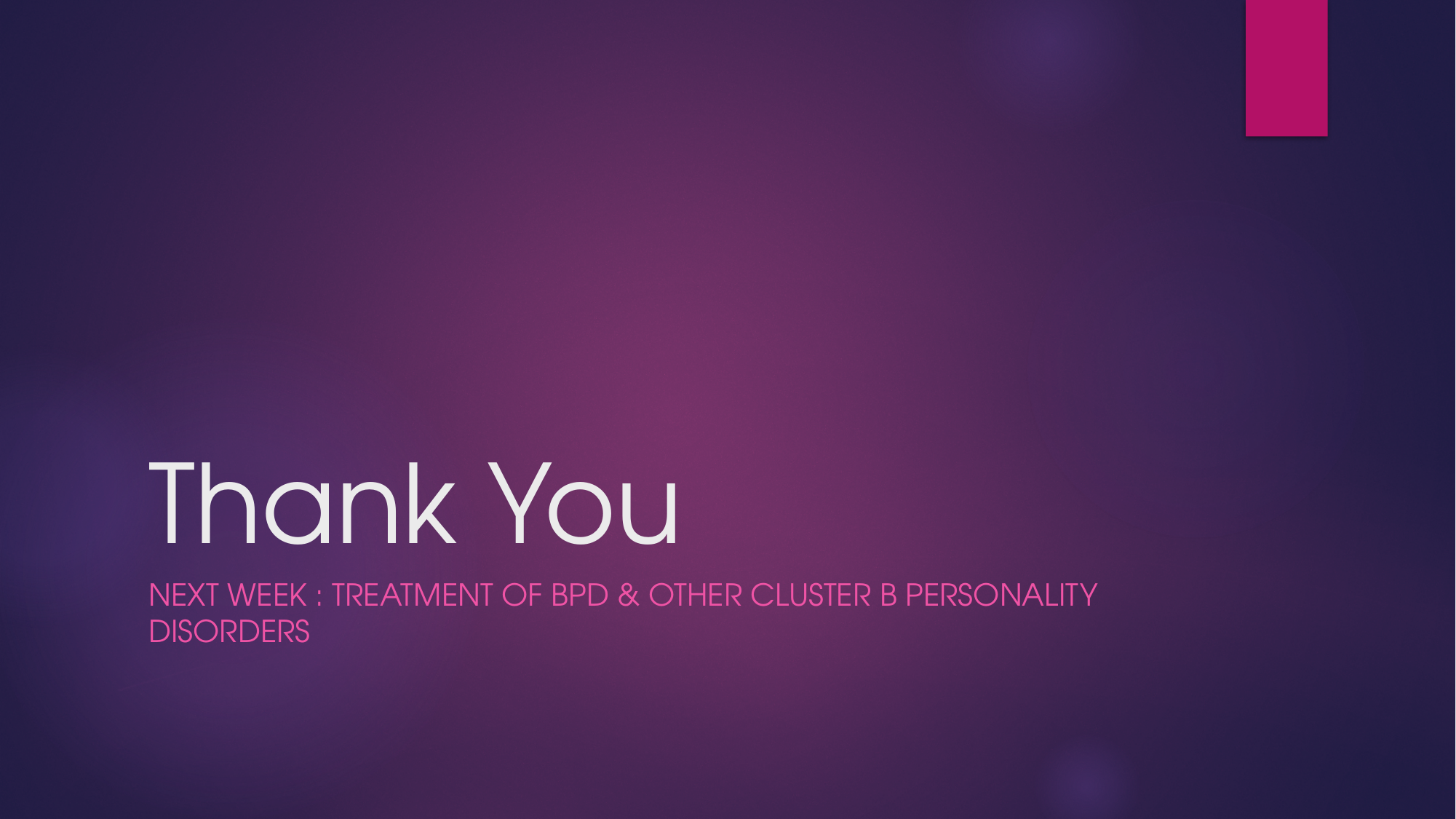

# Thank You
Next week : Treatment of BPD & OTHER CLUSTER B PERSONALITY DISORDERS